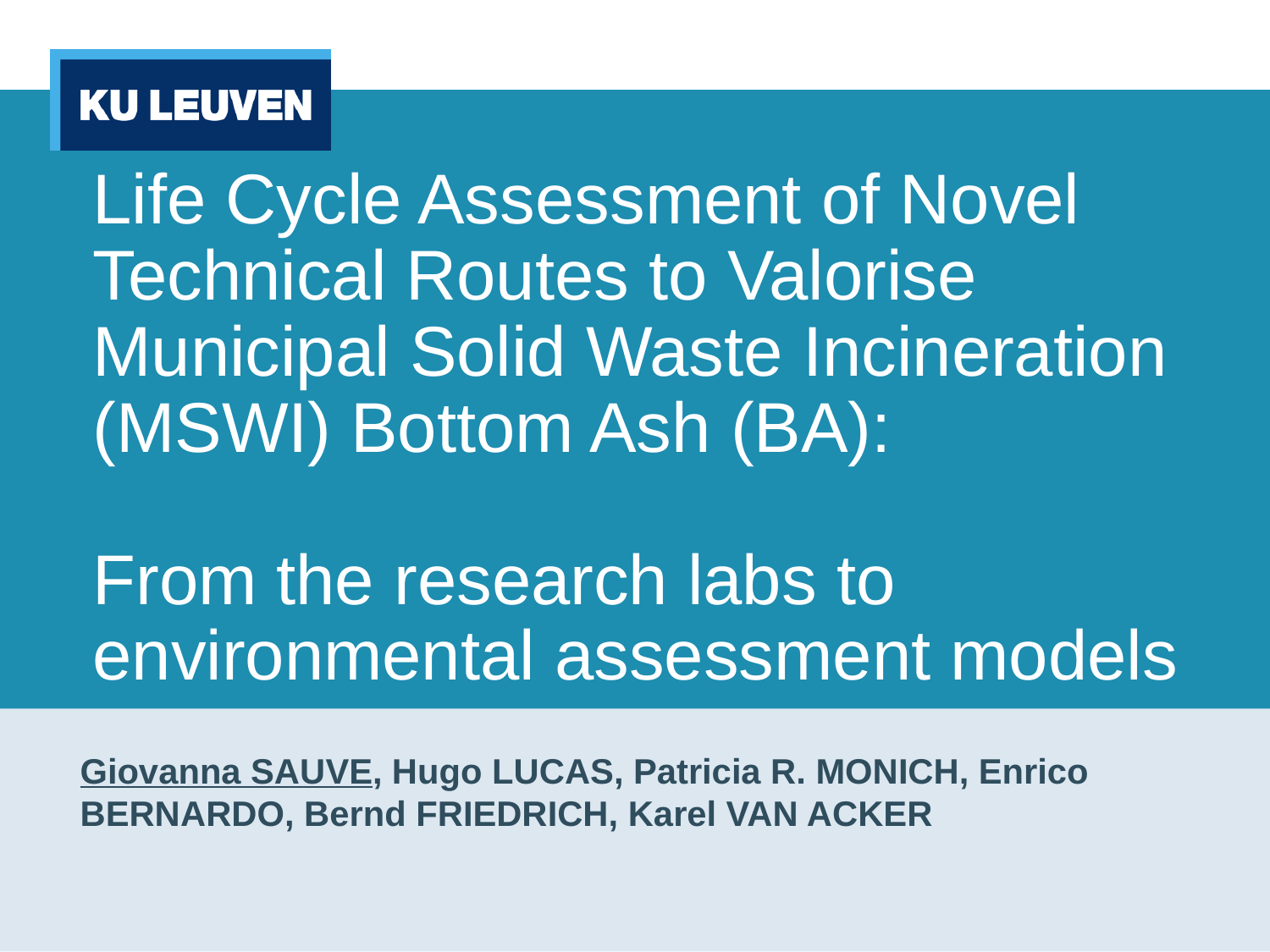

# Life Cycle Assessment of Novel Technical Routes to Valorise Municipal Solid Waste Incineration (MSWI) Bottom Ash (BA): From the research labs to environmental assessment models
Giovanna SAUVE, Hugo LUCAS, Patricia R. MONICH, Enrico BERNARDO, Bernd FRIEDRICH, Karel VAN ACKER